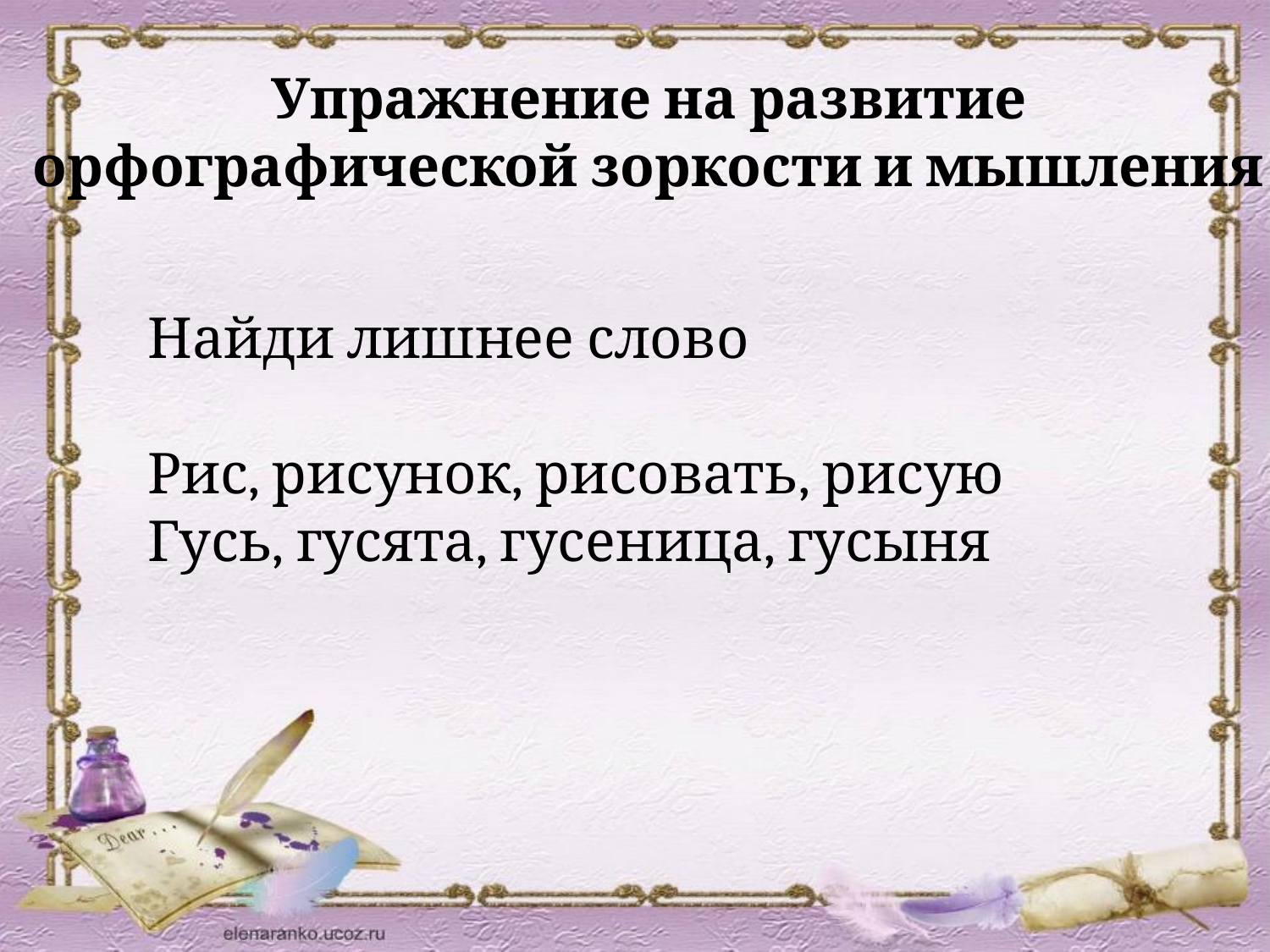

Упражнение на развитие орфографической зоркости и мышления
Найди лишнее слово

Рис, рисунок, рисовать, рисую
Гусь, гусята, гусеница, гусыня